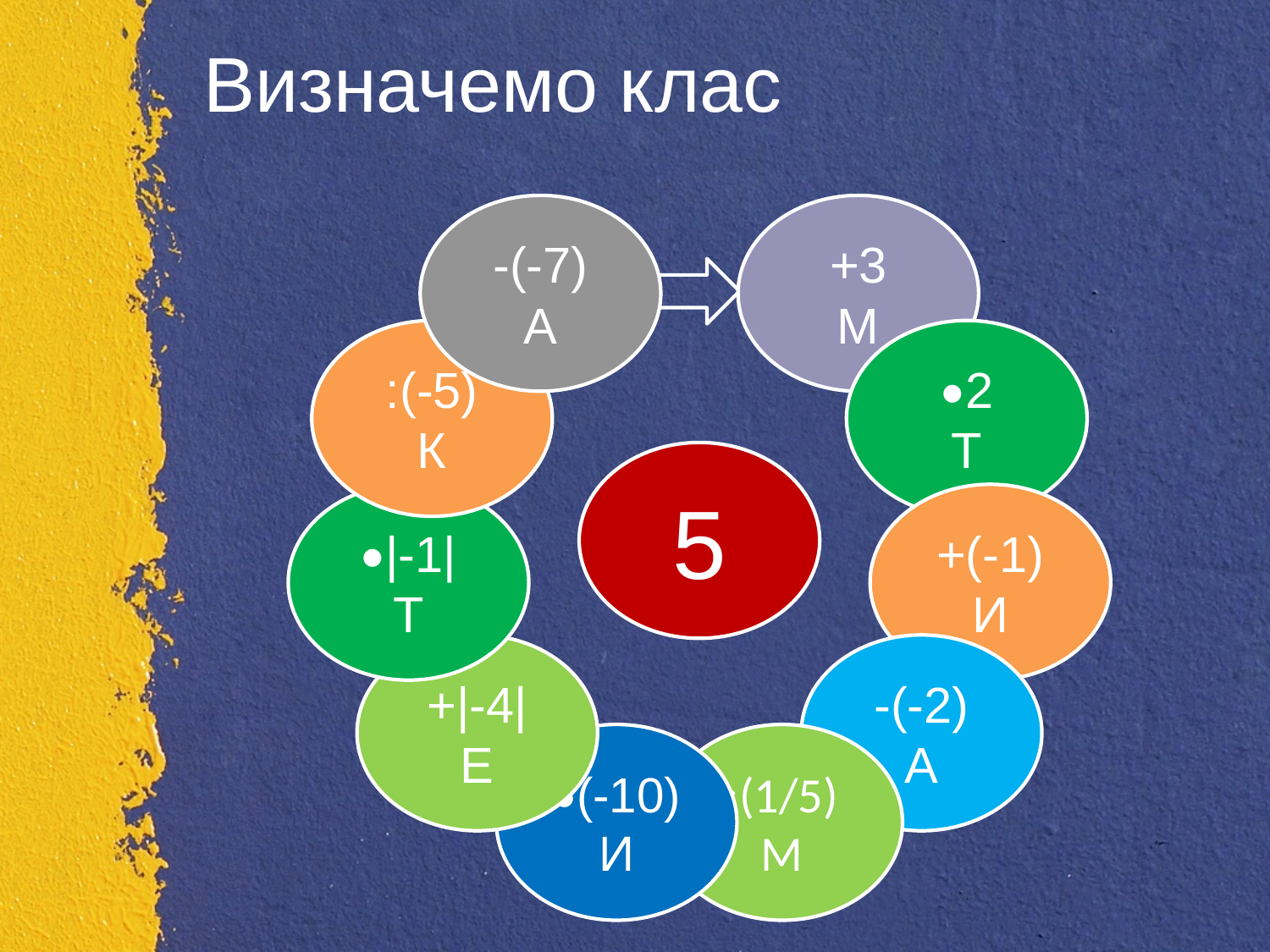

# Визначемо клас
5
+3
М
•2
Т
+(-1)
И
-(-2)
А
:(1/5)
М
•(-10)
И
+|-4|
Е
•|-1|
Т
:(-5)
К
-(-7)
А